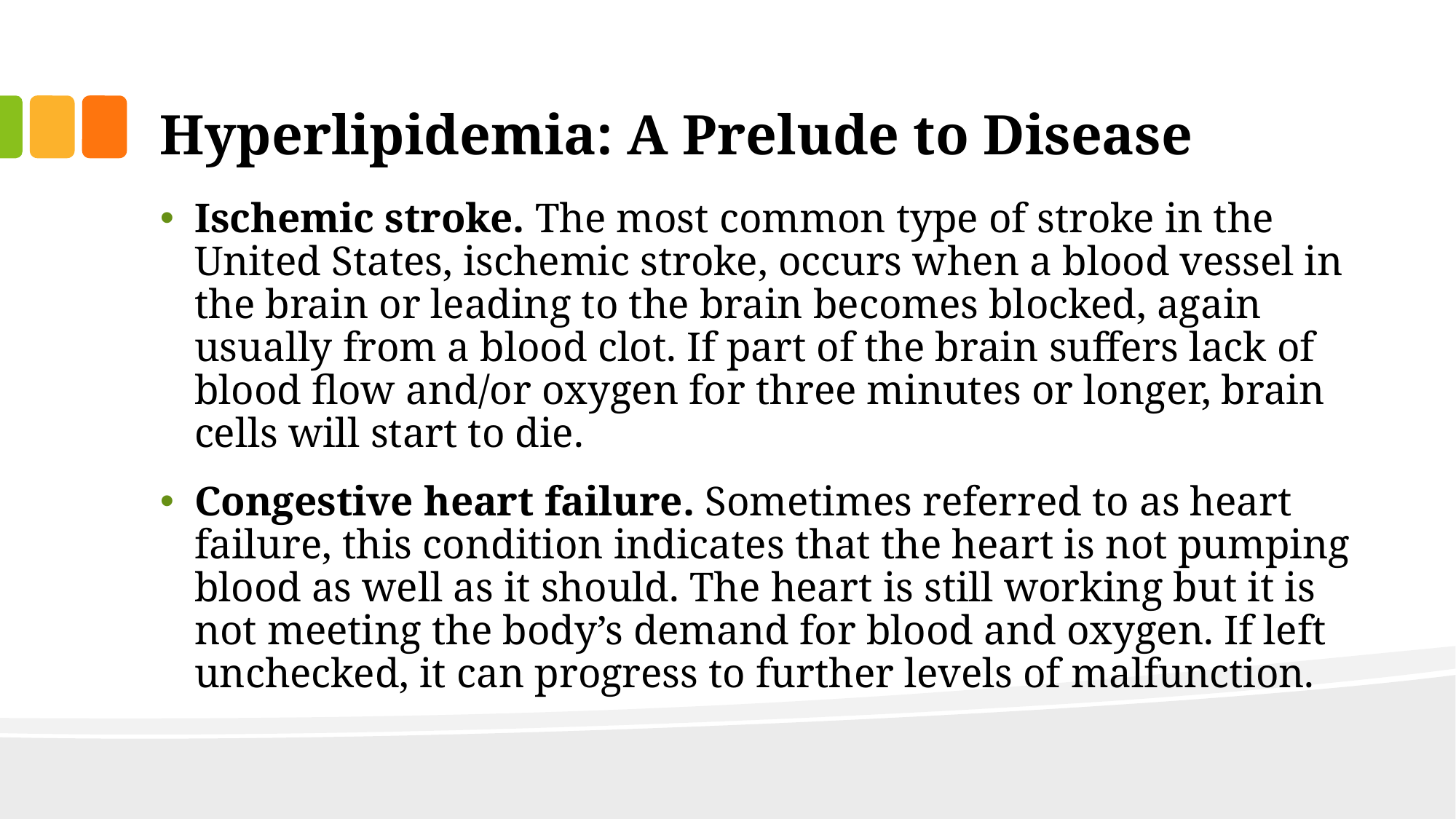

# Hyperlipidemia: A Prelude to Disease
Ischemic stroke. The most common type of stroke in the United States, ischemic stroke, occurs when a blood vessel in the brain or leading to the brain becomes blocked, again usually from a blood clot. If part of the brain suffers lack of blood flow and/or oxygen for three minutes or longer, brain cells will start to die.
Congestive heart failure. Sometimes referred to as heart failure, this condition indicates that the heart is not pumping blood as well as it should. The heart is still working but it is not meeting the body’s demand for blood and oxygen. If left unchecked, it can progress to further levels of malfunction.